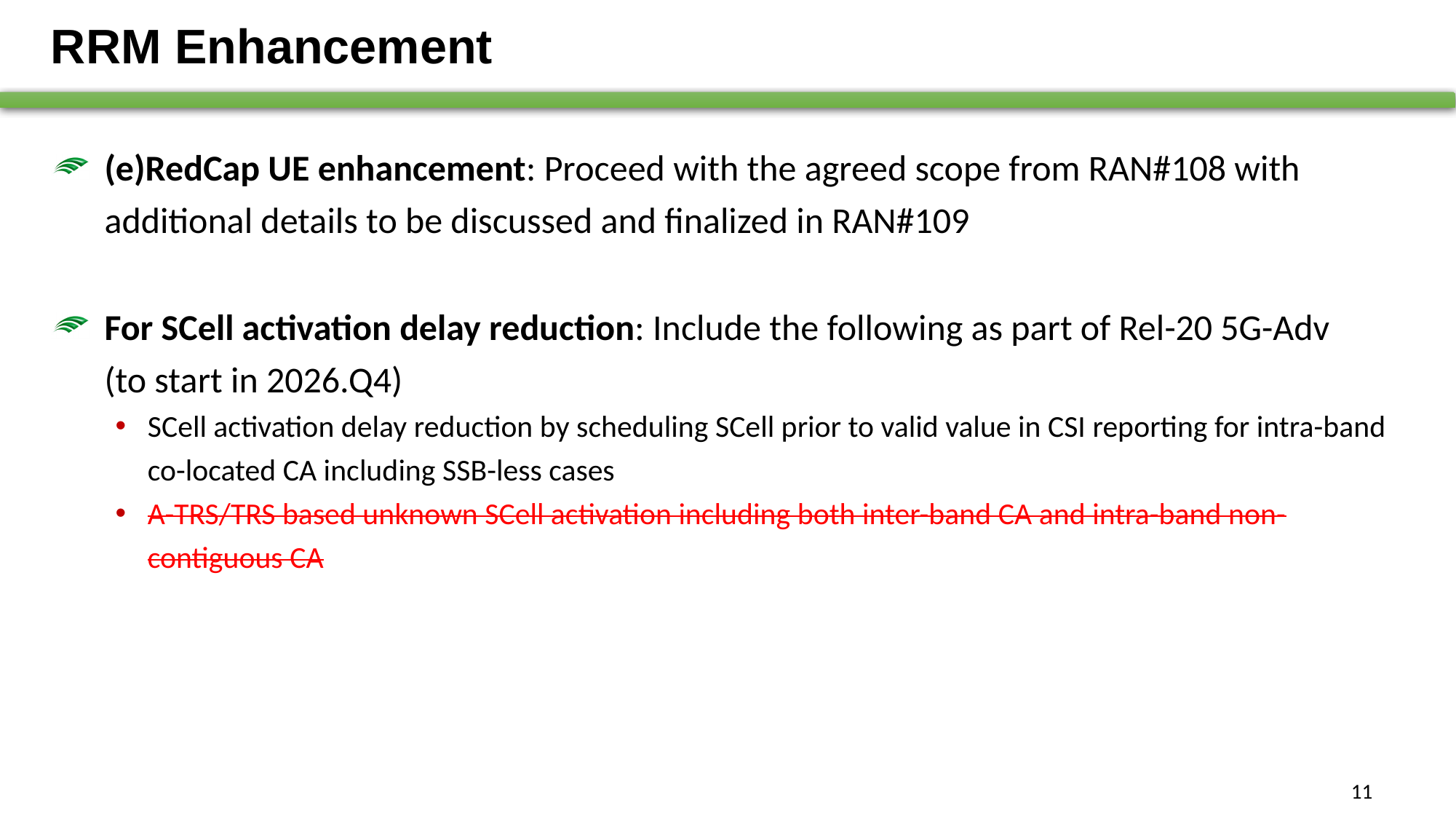

# RRM Enhancement
(e)RedCap UE enhancement: Proceed with the agreed scope from RAN#108 with additional details to be discussed and finalized in RAN#109

For SCell activation delay reduction: Include the following as part of Rel-20 5G-Adv
(to start in 2026.Q4)
SCell activation delay reduction by scheduling SCell prior to valid value in CSI reporting for intra-band co-located CA including SSB-less cases
A-TRS/TRS based unknown SCell activation including both inter-band CA and intra-band non-contiguous CA